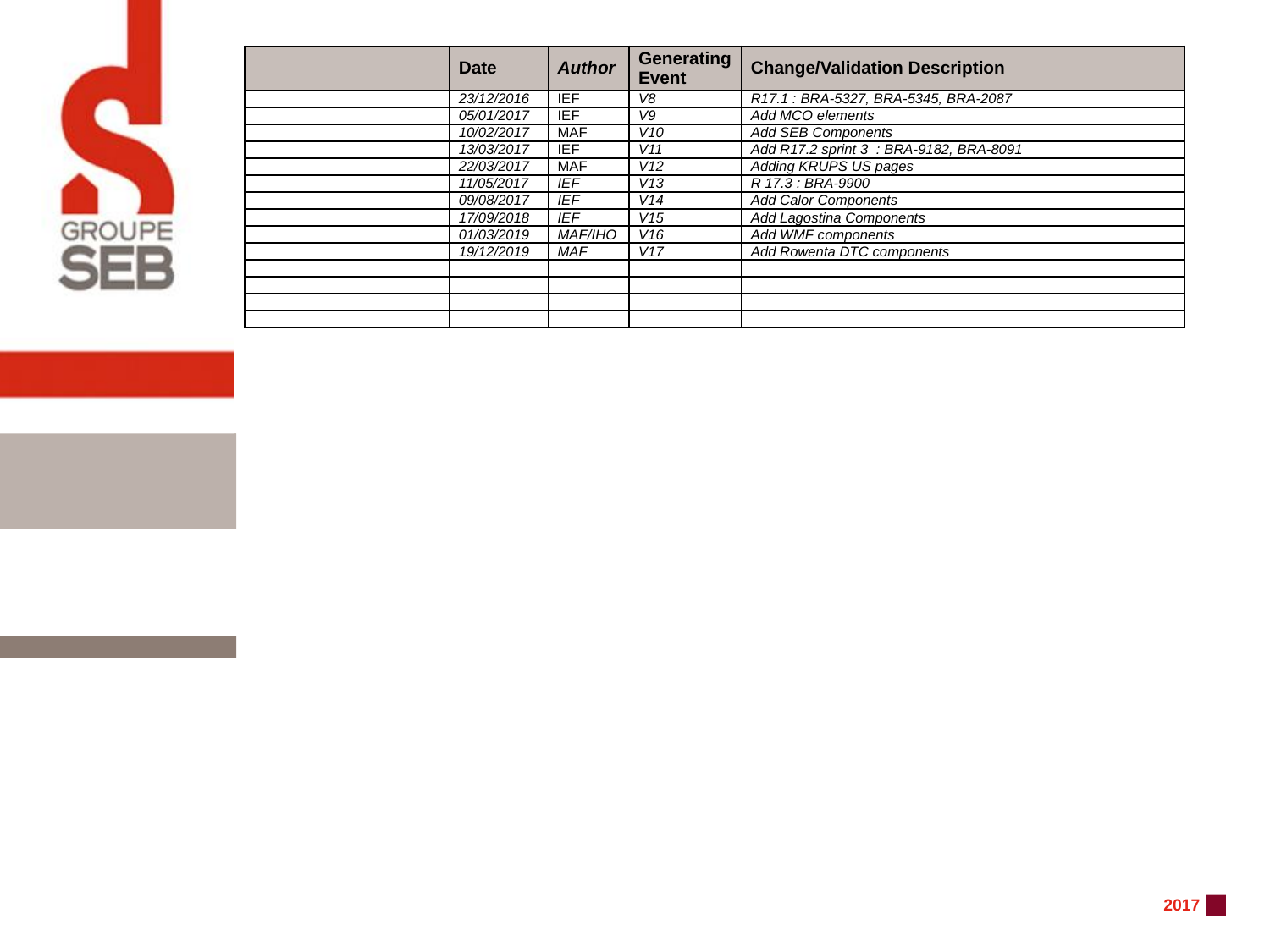

|  | Date | Author | Generating Event | Change/Validation Description |
| --- | --- | --- | --- | --- |
|  | 23/12/2016 | IEF | V8 | R17.1 : BRA-5327, BRA-5345, BRA-2087 |
|  | 05/01/2017 | IEF | V9 | Add MCO elements |
|  | 10/02/2017 | MAF | V10 | Add SEB Components |
|  | 13/03/2017 | IEF | V11 | Add R17.2 sprint 3 : BRA-9182, BRA-8091 |
|  | 22/03/2017 | MAF | V12 | Adding KRUPS US pages |
|  | 11/05/2017 | IEF | V13 | R 17.3 : BRA-9900 |
|  | 09/08/2017 | IEF | V14 | Add Calor Components |
|  | 17/09/2018 | IEF | V15 | Add Lagostina Components |
|  | 01/03/2019 | MAF/IHO | V16 | Add WMF components |
|  | 19/12/2019 | MAF | V17 | Add Rowenta DTC components |
|  |  |  |  |  |
|  |  |  |  |  |
|  |  |  |  |  |
|  |  |  |  |  |

2017